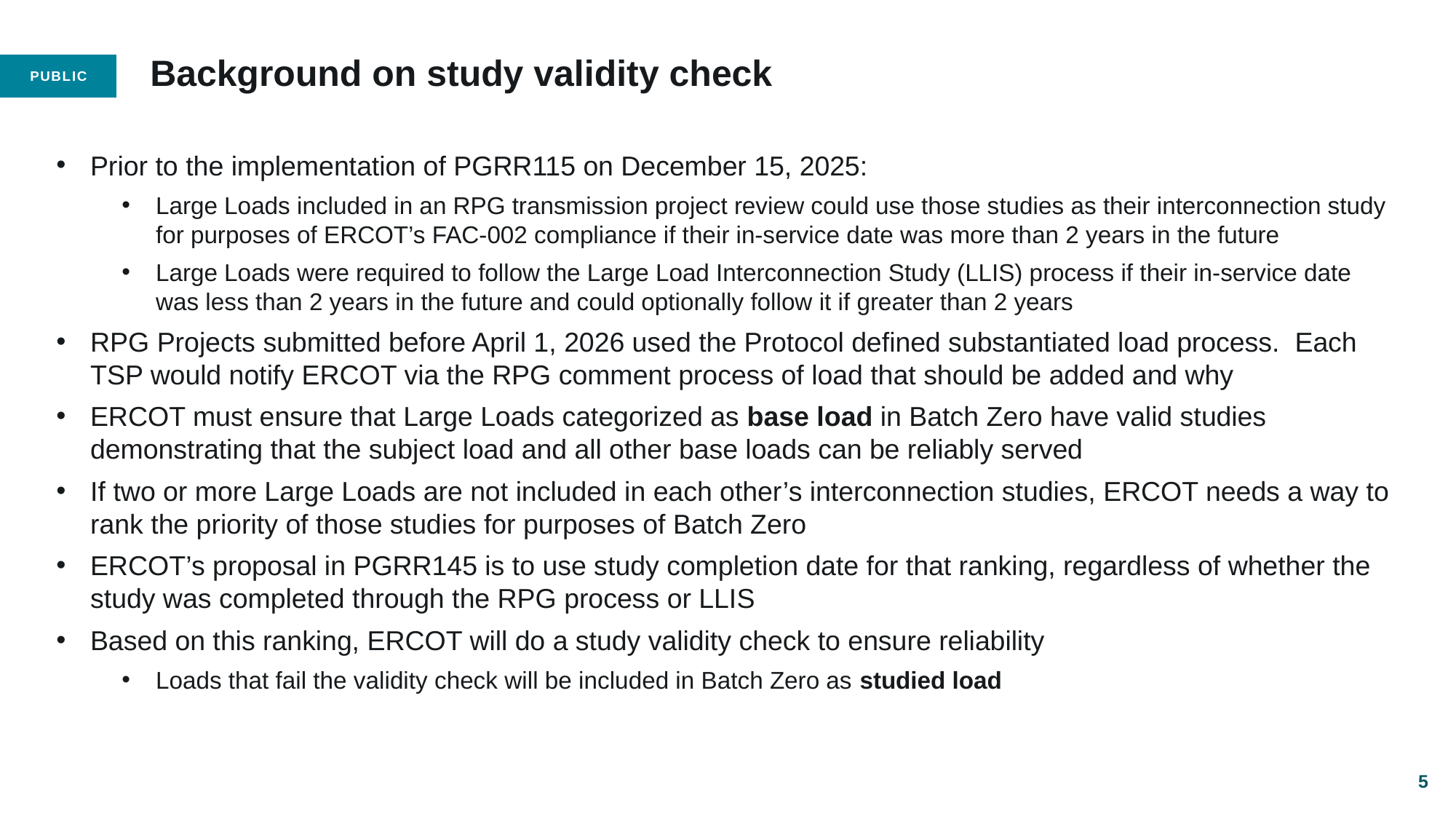

# Background on study validity check
Prior to the implementation of PGRR115 on December 15, 2025:
Large Loads included in an RPG transmission project review could use those studies as their interconnection study for purposes of ERCOT’s FAC-002 compliance if their in-service date was more than 2 years in the future
Large Loads were required to follow the Large Load Interconnection Study (LLIS) process if their in-service date was less than 2 years in the future and could optionally follow it if greater than 2 years
RPG Projects submitted before April 1, 2026 used the Protocol defined substantiated load process.  Each TSP would notify ERCOT via the RPG comment process of load that should be added and why
ERCOT must ensure that Large Loads categorized as base load in Batch Zero have valid studies demonstrating that the subject load and all other base loads can be reliably served
If two or more Large Loads are not included in each other’s interconnection studies, ERCOT needs a way to rank the priority of those studies for purposes of Batch Zero
ERCOT’s proposal in PGRR145 is to use study completion date for that ranking, regardless of whether the study was completed through the RPG process or LLIS
Based on this ranking, ERCOT will do a study validity check to ensure reliability
Loads that fail the validity check will be included in Batch Zero as studied load

5